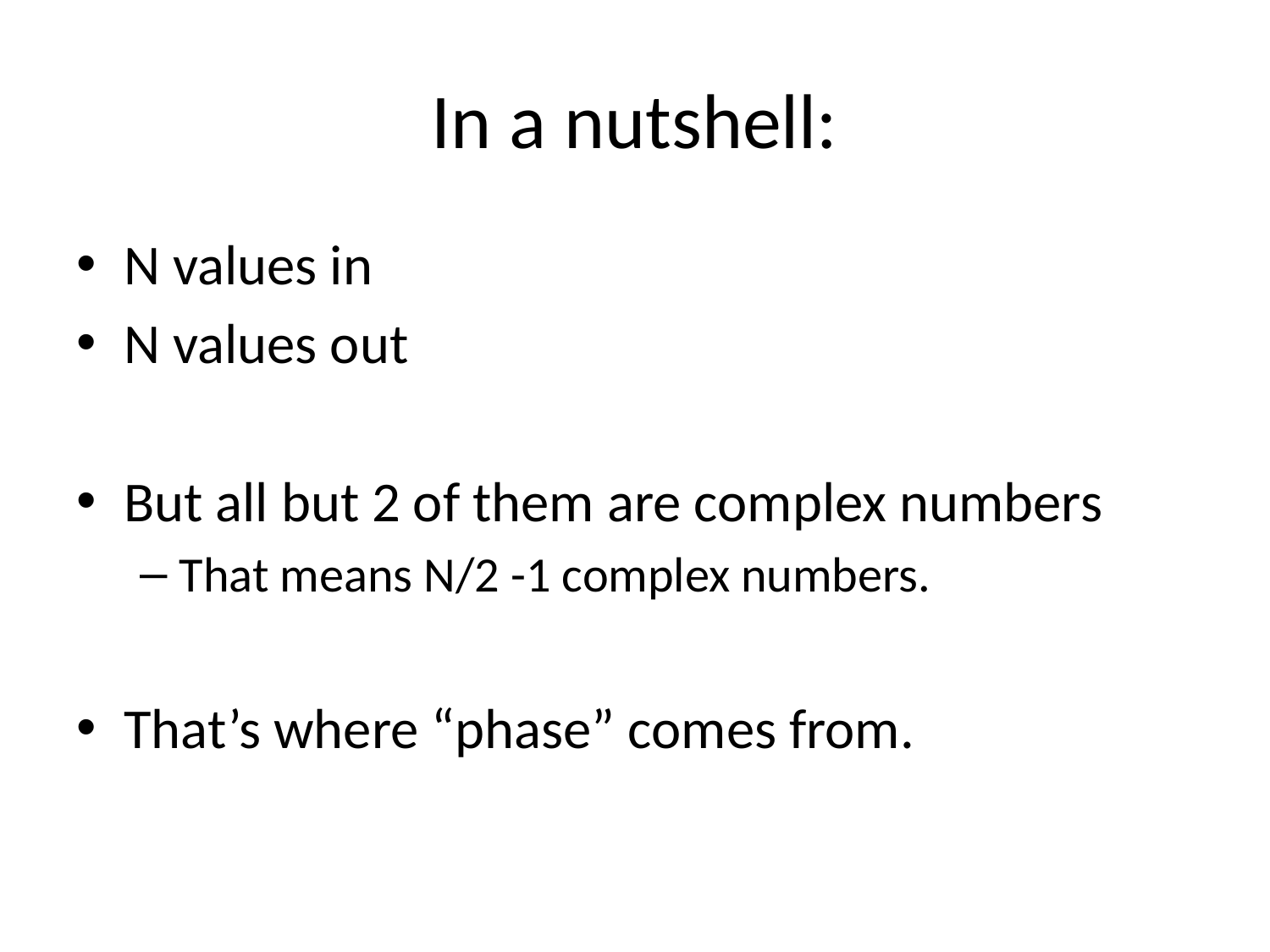

# In a nutshell:
N values in
N values out

But all but 2 of them are complex numbers
That means N/2 -1 complex numbers.

That’s where “phase” comes from.